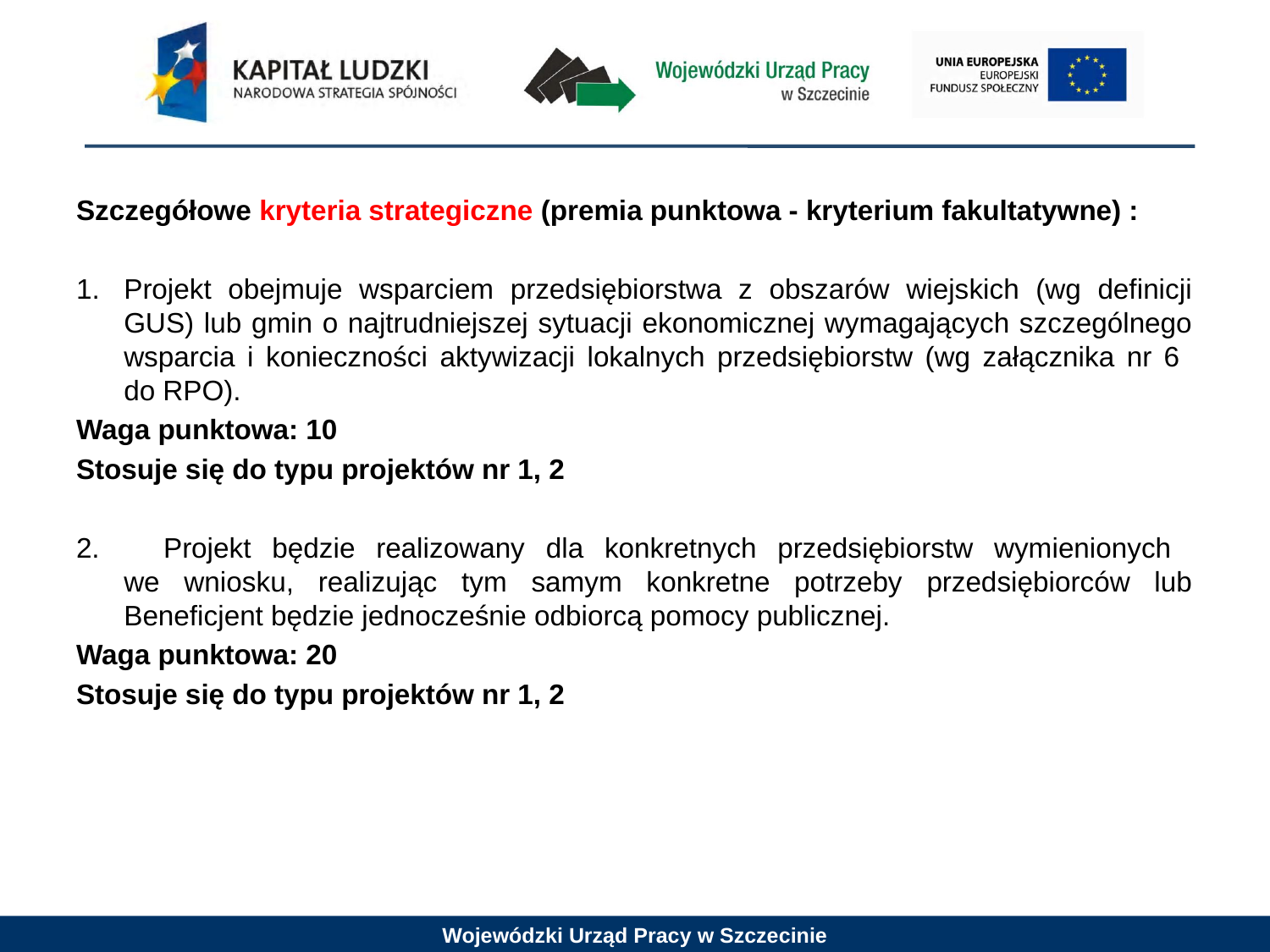

Szczegółowe kryteria strategiczne (premia punktowa - kryterium fakultatywne) :

Projekt obejmuje wsparciem przedsiębiorstwa z obszarów wiejskich (wg definicji GUS) lub gmin o najtrudniejszej sytuacji ekonomicznej wymagających szczególnego wsparcia i konieczności aktywizacji lokalnych przedsiębiorstw (wg załącznika nr 6
do RPO).
Waga punktowa: 10
Stosuje się do typu projektów nr 1, 2

2.   	Projekt będzie realizowany dla konkretnych przedsiębiorstw wymienionych
we wniosku, realizując tym samym konkretne potrzeby przedsiębiorców lub Beneficjent będzie jednocześnie odbiorcą pomocy publicznej.
Waga punktowa: 20
Stosuje się do typu projektów nr 1, 2